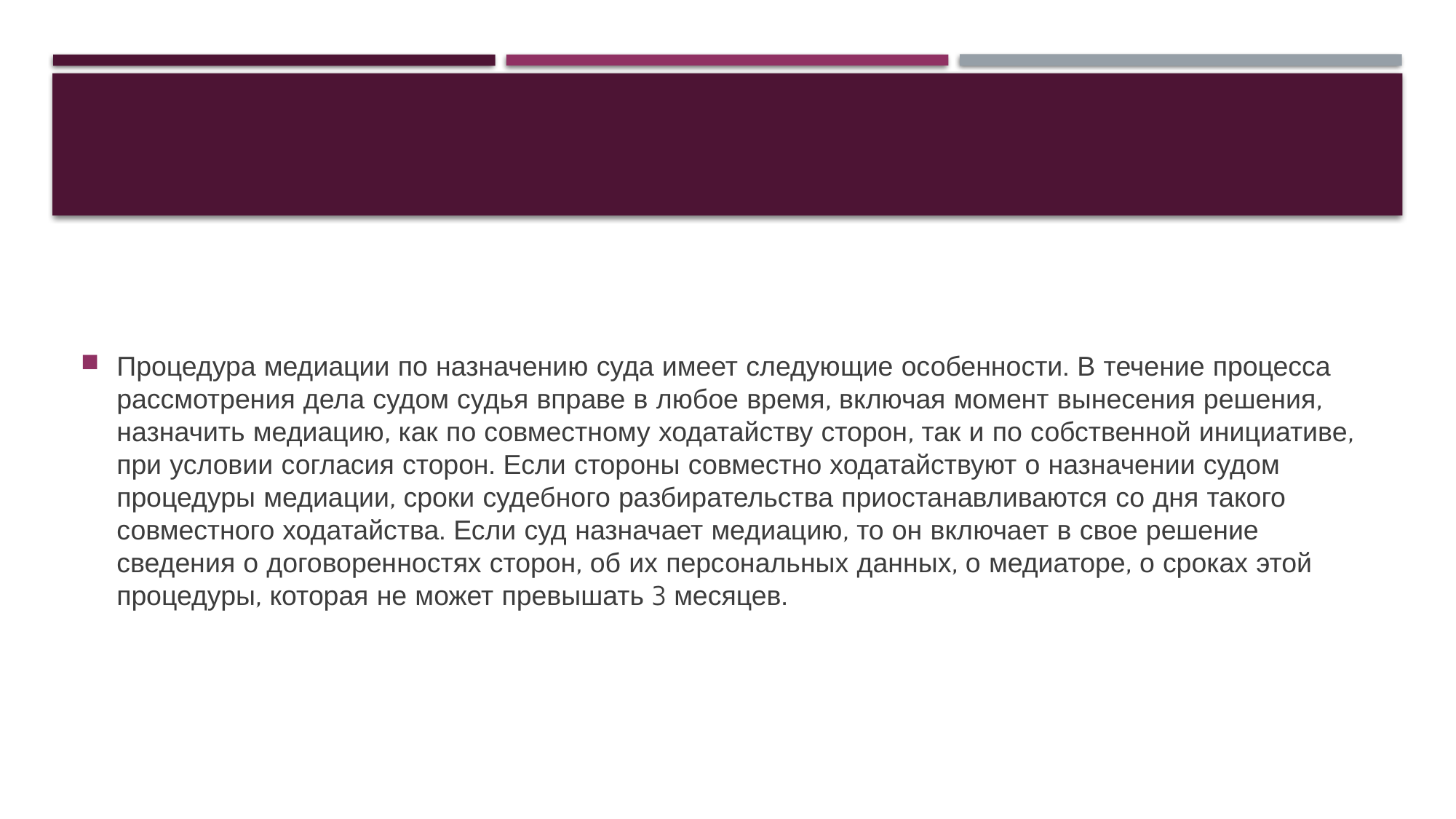

#
Процедура медиации по назначению суда имеет следующие особенности. В течение процесса рассмотрения дела судом судья вправе в любое время, включая момент вынесения решения, назначить медиацию, как по совместному ходатайству сторон, так и по собственной инициативе, при условии согласия сторон. Если стороны совместно ходатайствуют о назначении судом процедуры медиации, сроки судебного разбирательства приостанавливаются со дня такого совместного ходатайства. Если суд назначает медиацию, то он включает в свое решение сведения о договоренностях сторон, об их персональных данных, о медиаторе, о сроках этой процедуры, которая не может превышать 3 месяцев.